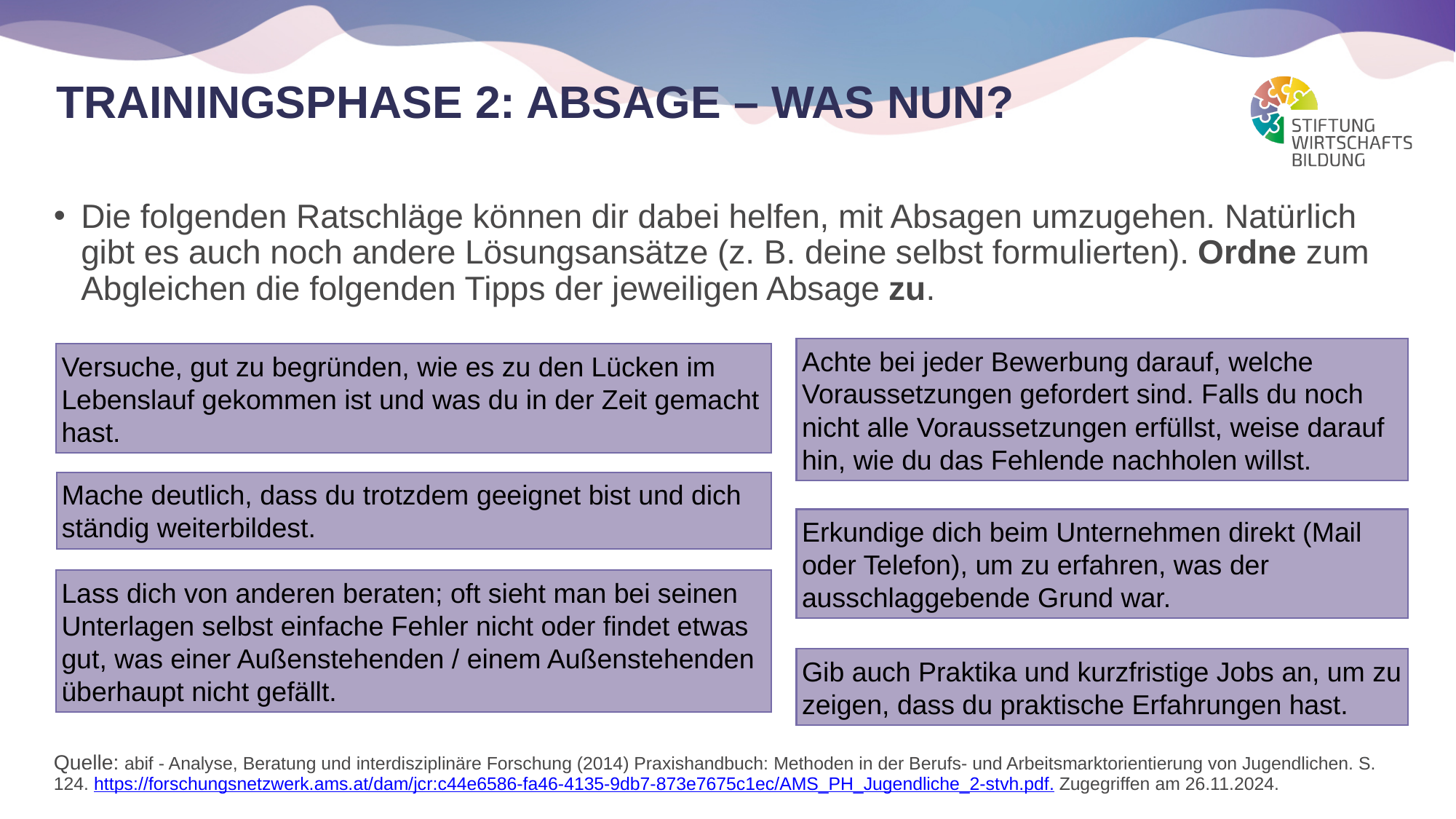

# Trainingsphase 2: Absage – was nun?
Die folgenden Ratschläge können dir dabei helfen, mit Absagen umzugehen. Natürlich gibt es auch noch andere Lösungsansätze (z. B. deine selbst formulierten). Ordne zum Abgleichen die folgenden Tipps der jeweiligen Absage zu.
Achte bei jeder Bewerbung darauf, welche Voraussetzungen gefordert sind. Falls du noch nicht alle Voraussetzungen erfüllst, weise darauf hin, wie du das Fehlende nachholen willst.
Versuche, gut zu begründen, wie es zu den Lücken im Lebenslauf gekommen ist und was du in der Zeit gemacht hast.
Mache deutlich, dass du trotzdem geeignet bist und dich ständig weiterbildest.
Erkundige dich beim Unternehmen direkt (Mail oder Telefon), um zu erfahren, was der ausschlaggebende Grund war.
Lass dich von anderen beraten; oft sieht man bei seinen Unterlagen selbst einfache Fehler nicht oder findet etwas gut, was einer Außenstehenden / einem Außenstehenden überhaupt nicht gefällt.
Gib auch Praktika und kurzfristige Jobs an, um zu zeigen, dass du praktische Erfahrungen hast.
Quelle: abif - Analyse, Beratung und interdisziplinäre Forschung (2014) Praxishandbuch: Methoden in der Berufs- und Arbeitsmarktorientierung von Jugendlichen. S. 124. https://forschungsnetzwerk.ams.at/dam/jcr:c44e6586-fa46-4135-9db7-873e7675c1ec/AMS_PH_Jugendliche_2-stvh.pdf. Zugegriffen am 26.11.2024.